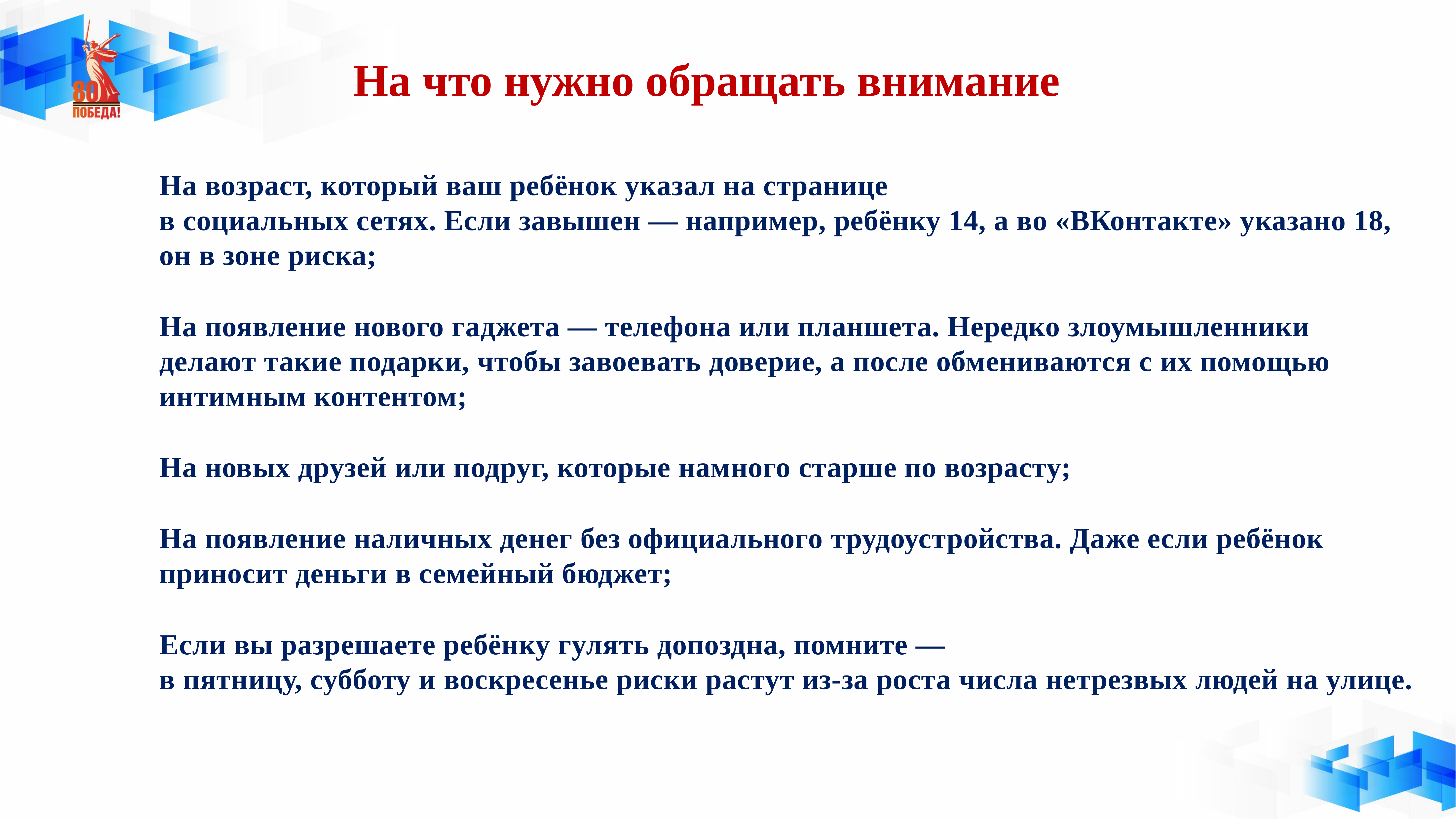

# На что нужно обращать внимание

На возраст, который ваш ребёнок указал на странице
в социальных сетях. Если завышен — например, ребёнку 14, а во «ВКонтакте» указано 18, он в зоне риска;

На появление нового гаджета — телефона или планшета. Нередко злоумышленники делают такие подарки, чтобы завоевать доверие, а после обмениваются с их помощью интимным контентом;

На новых друзей или подруг, которые намного старше по возрасту;

На появление наличных денег без официального трудоустройства. Даже если ребёнок приносит деньги в семейный бюджет;

Если вы разрешаете ребёнку гулять допоздна, помните —
в пятницу, субботу и воскресенье риски растут из-за роста числа нетрезвых людей на улице.